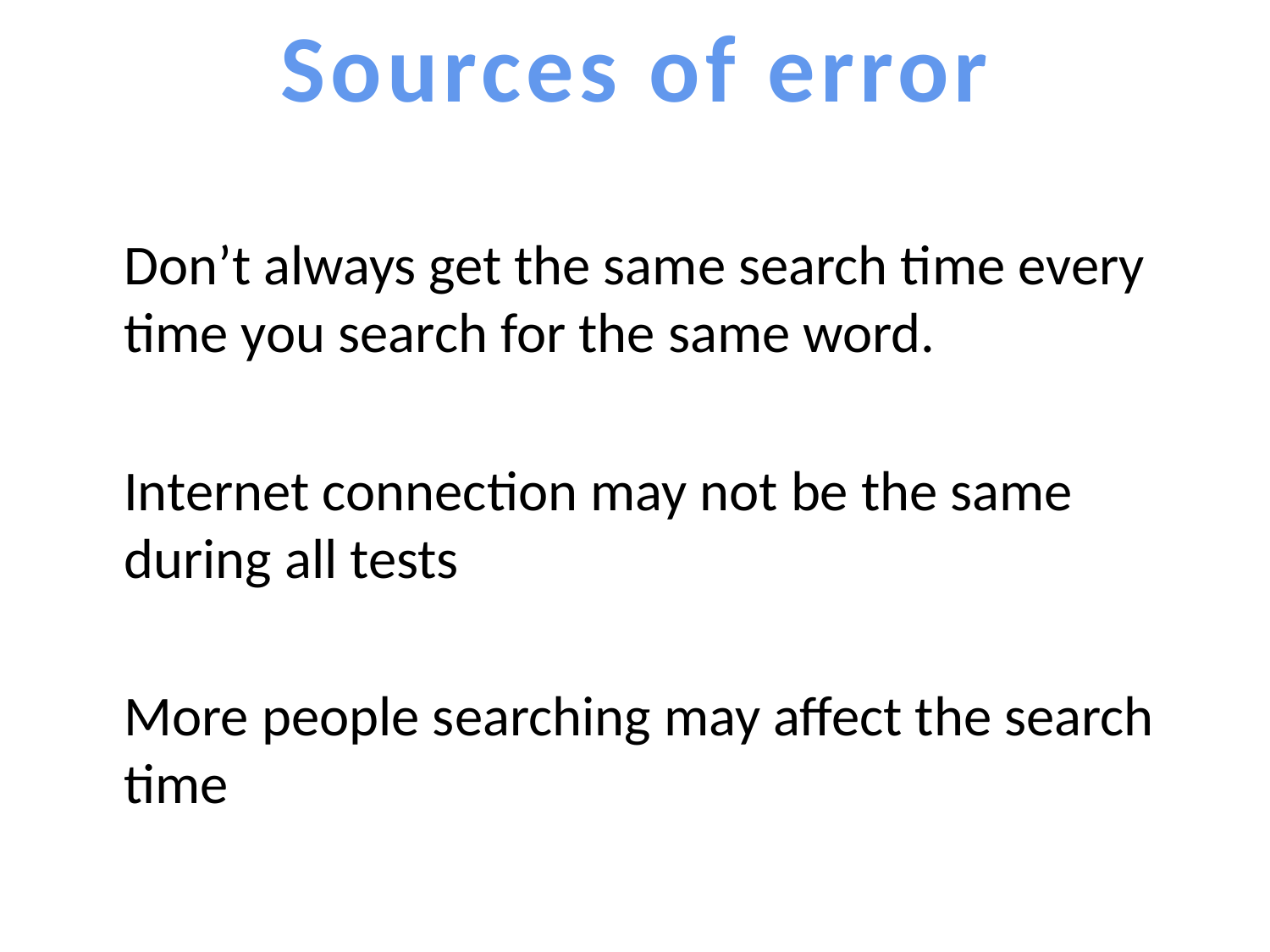

Sources of error
Don’t always get the same search time every time you search for the same word.

Internet connection may not be the same during all tests

More people searching may affect the search time